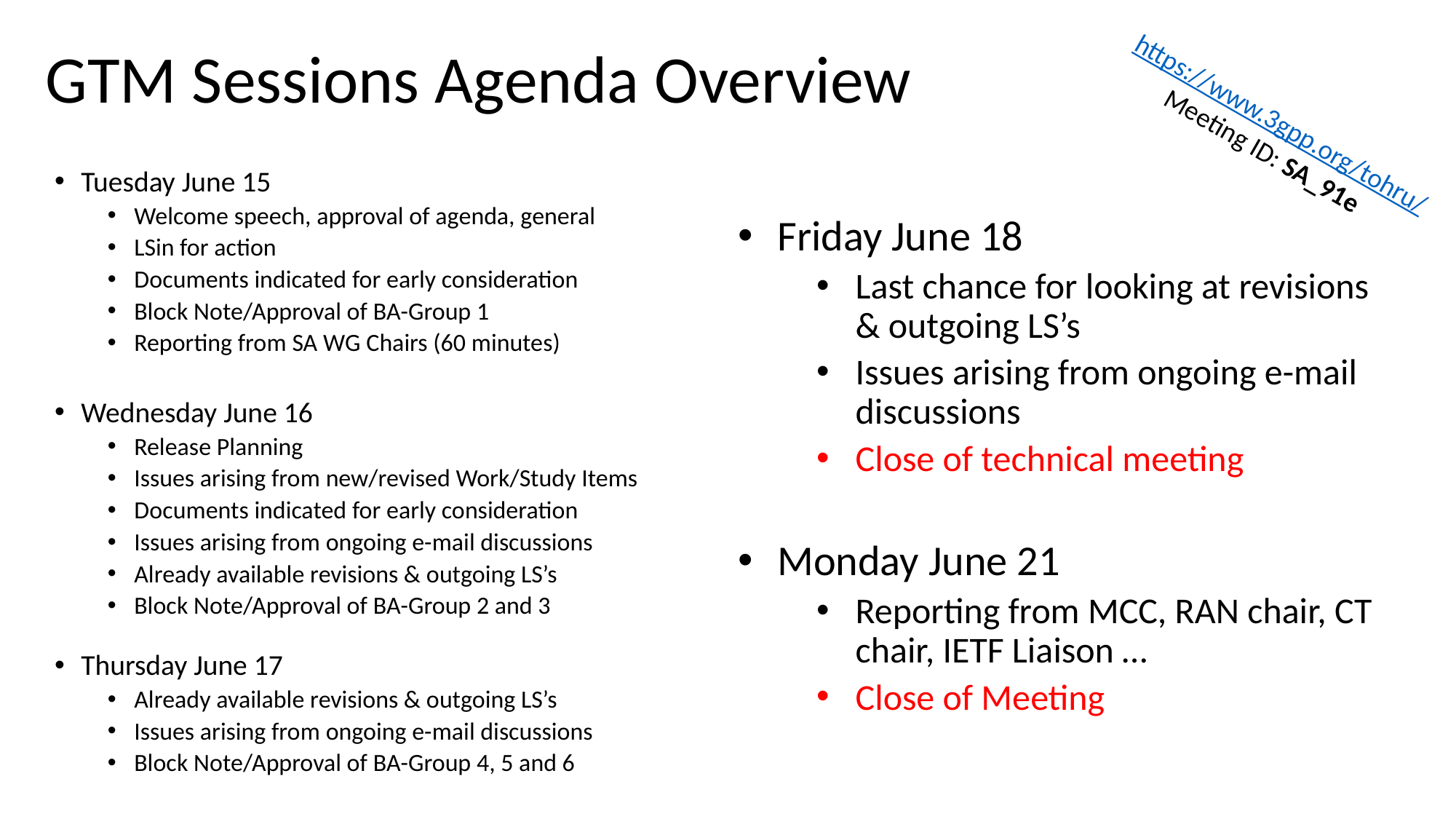

# GTM Sessions Agenda Overview
https://www.3gpp.org/tohru/
Meeting ID: SA_91e

Friday June 18
Last chance for looking at revisions & outgoing LS’s
Issues arising from ongoing e-mail discussions
Close of technical meeting

Monday June 21
Reporting from MCC, RAN chair, CT chair, IETF Liaison …
Close of Meeting

Tuesday June 15
Welcome speech, approval of agenda, general
LSin for action
Documents indicated for early consideration
Block Note/Approval of BA-Group 1
Reporting from SA WG Chairs (60 minutes)

Wednesday June 16
Release Planning
Issues arising from new/revised Work/Study Items
Documents indicated for early consideration
Issues arising from ongoing e-mail discussions
Already available revisions & outgoing LS’s
Block Note/Approval of BA-Group 2 and 3

Thursday June 17
Already available revisions & outgoing LS’s
Issues arising from ongoing e-mail discussions
Block Note/Approval of BA-Group 4, 5 and 6